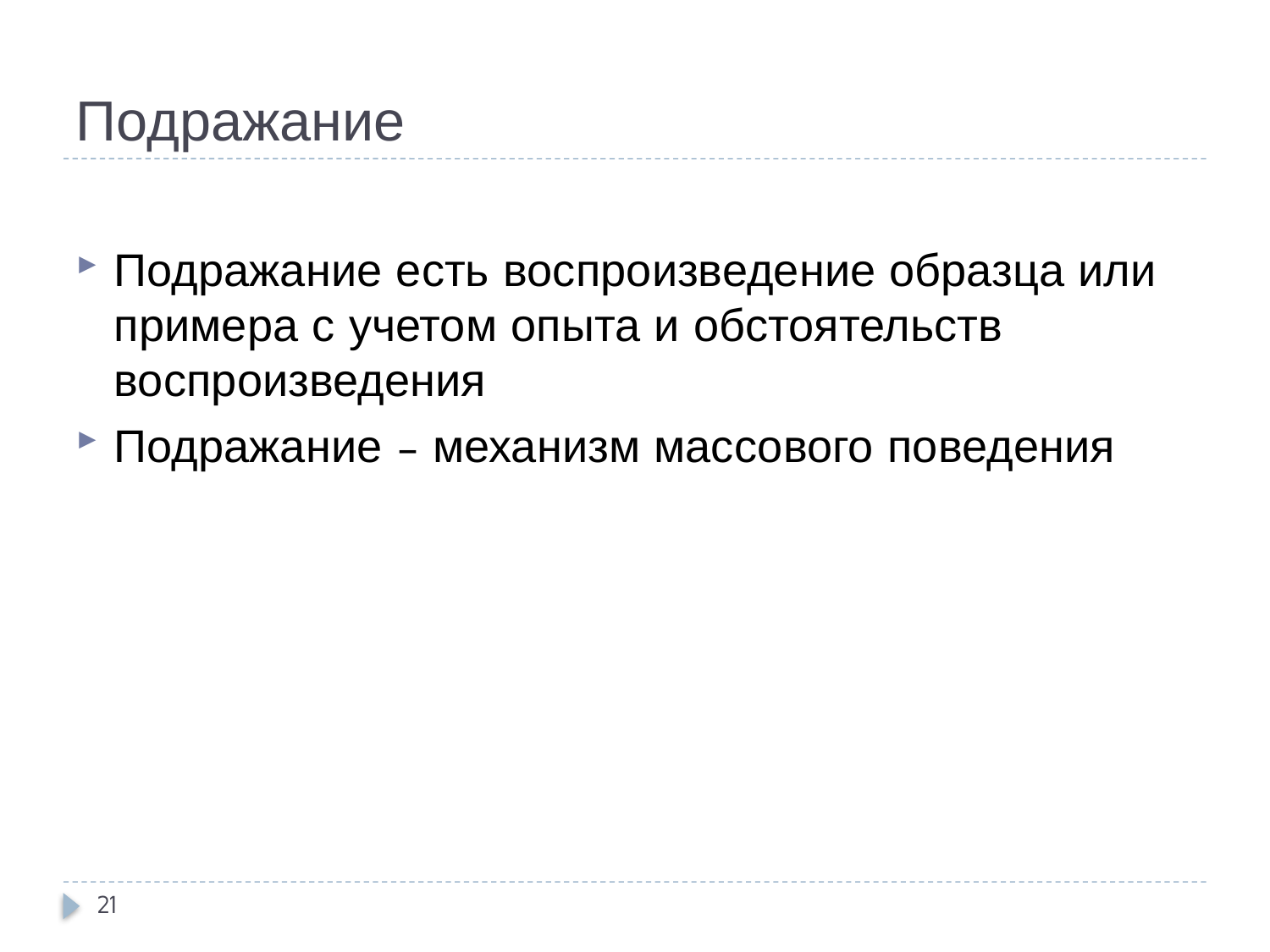

# Подражание

Подражание есть воспроизведение образца или примера с учетом опыта и обстоятельств воспроизведения
Подражание – механизм массового поведения
21